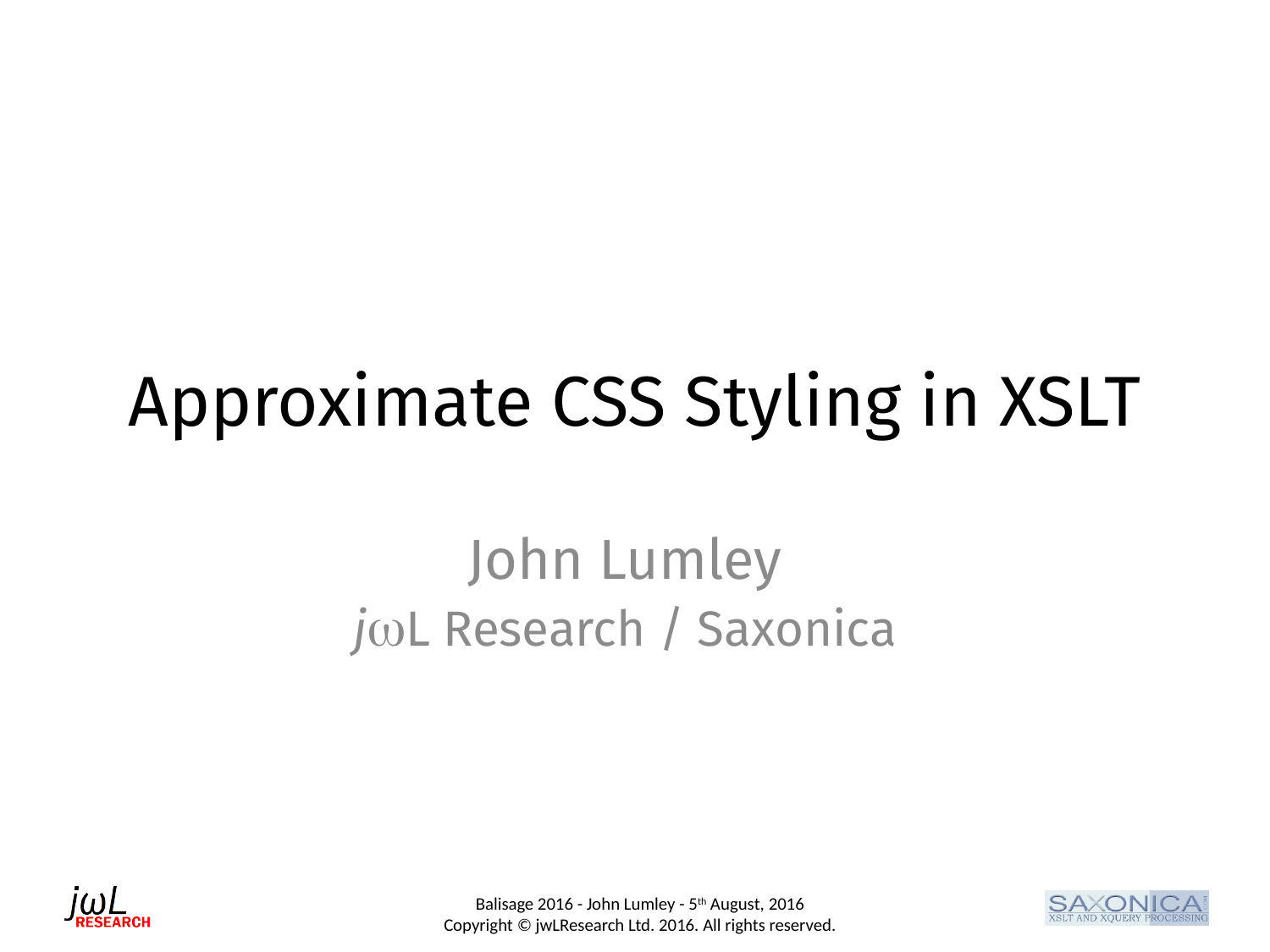

# Approximate CSS Styling in XSLT
John Lumley
jωL Research / Saxonica